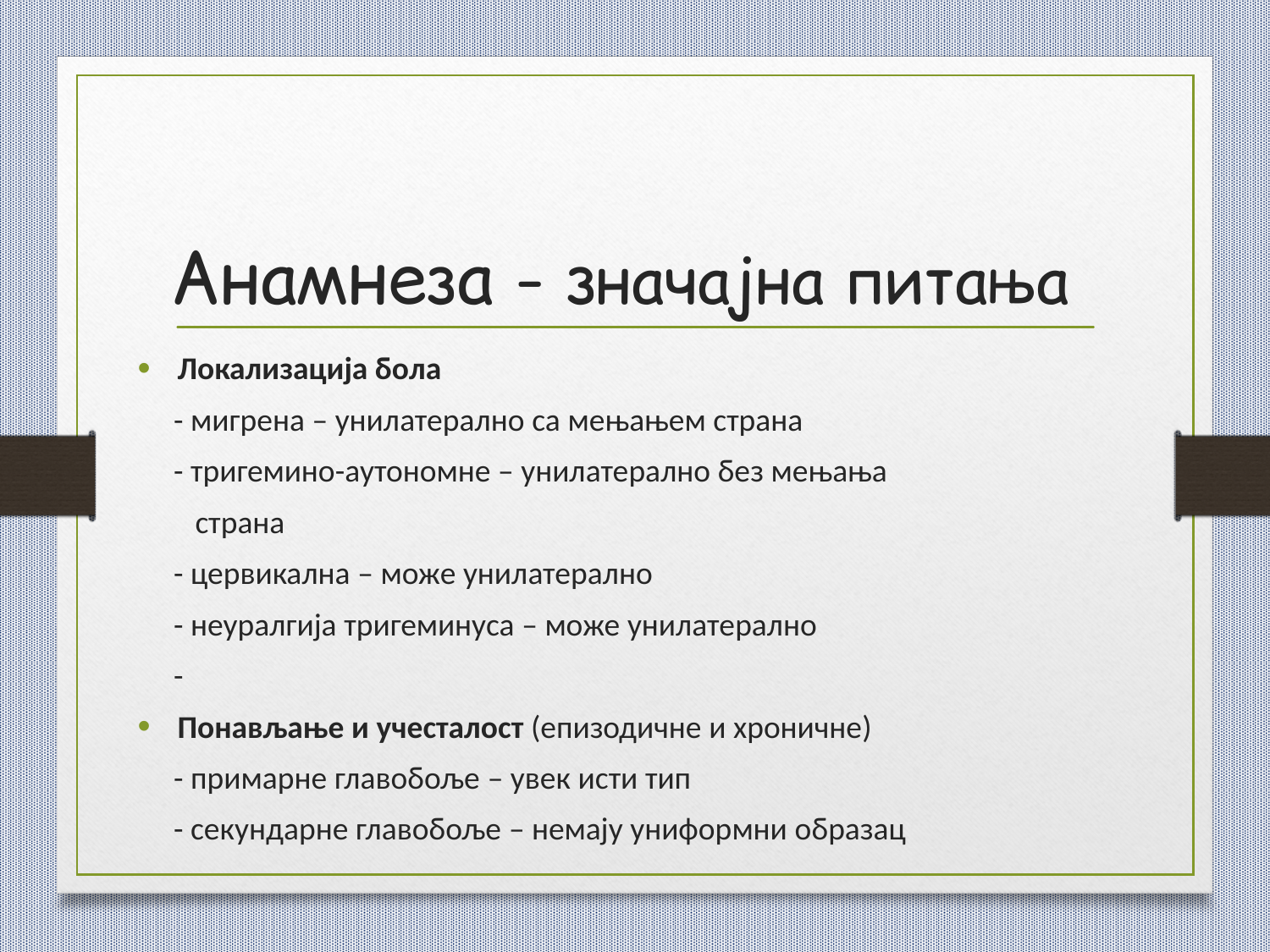

# Анамнеза - значајна питања
Локализација бола
     - мигрена – унилатерално са мењањем страна
     - тригемино-аутономне – унилатерално без мењања
        страна
     - цервикална – може унилатерално
     - неуралгија тригеминуса – може унилатерално
     -
Понављање и учесталост (епизодичне и хроничне)
     - примарне главобоље – увек исти тип
     - секундарне главобоље – немају униформни образац